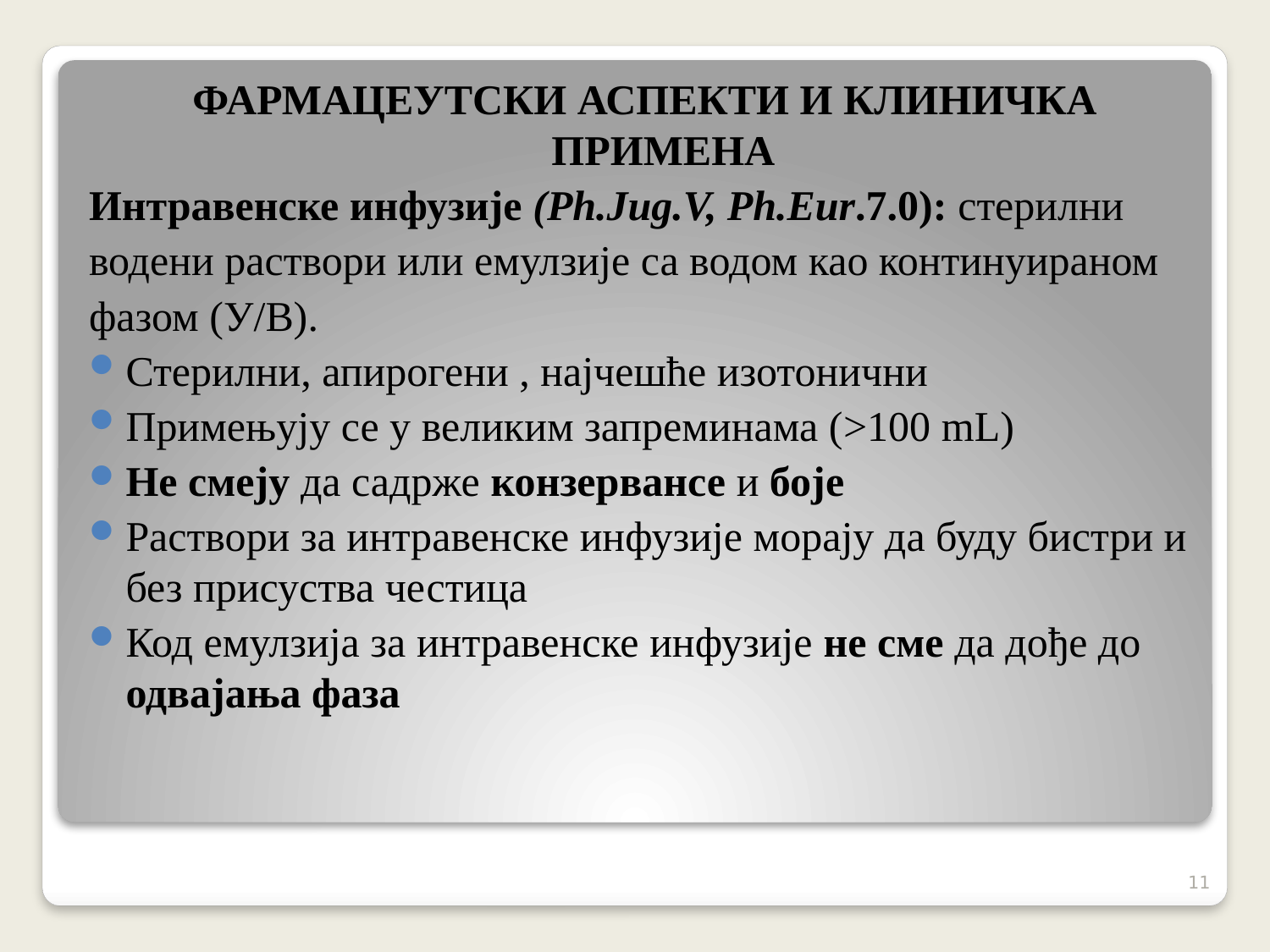

ФАРМАЦЕУТСКИ АСПЕКТИ И КЛИНИЧКА ПРИМЕНА
Интравенске инфузије (Ph.Jug.V, Ph.Eur.7.0): стерилни
водени раствори или емулзије са водом као континуираном
фазом (У/В).
Стерилни, апирогени , најчешће изотонични
Примењују се у великим запреминама (>100 mL)
Не смеју да садрже конзервансе и боје
Раствори за интравенске инфузије морају да буду бистри и без присуства честица
Код емулзија за интравенске инфузије не сме да дође до одвајања фаза
11